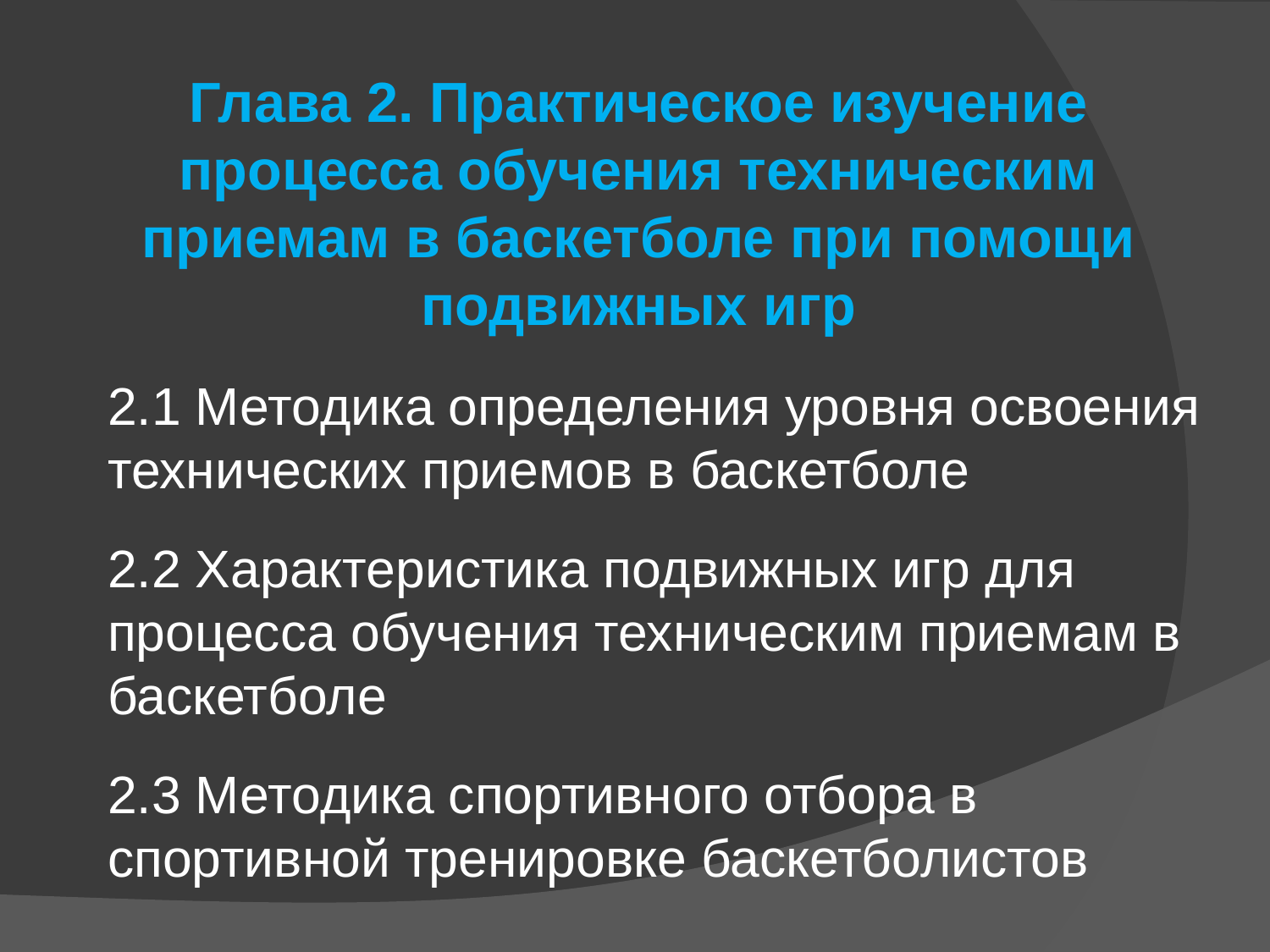

# Глава 2. Практическое изучение процесса обучения техническим приемам в баскетболе при помощи подвижных игр
2.1 Методика определения уровня освоения технических приемов в баскетболе
2.2 Характеристика подвижных игр для процесса обучения техническим приемам в баскетболе
2.3 Методика спортивного отбора в спортивной тренировке баскетболистов